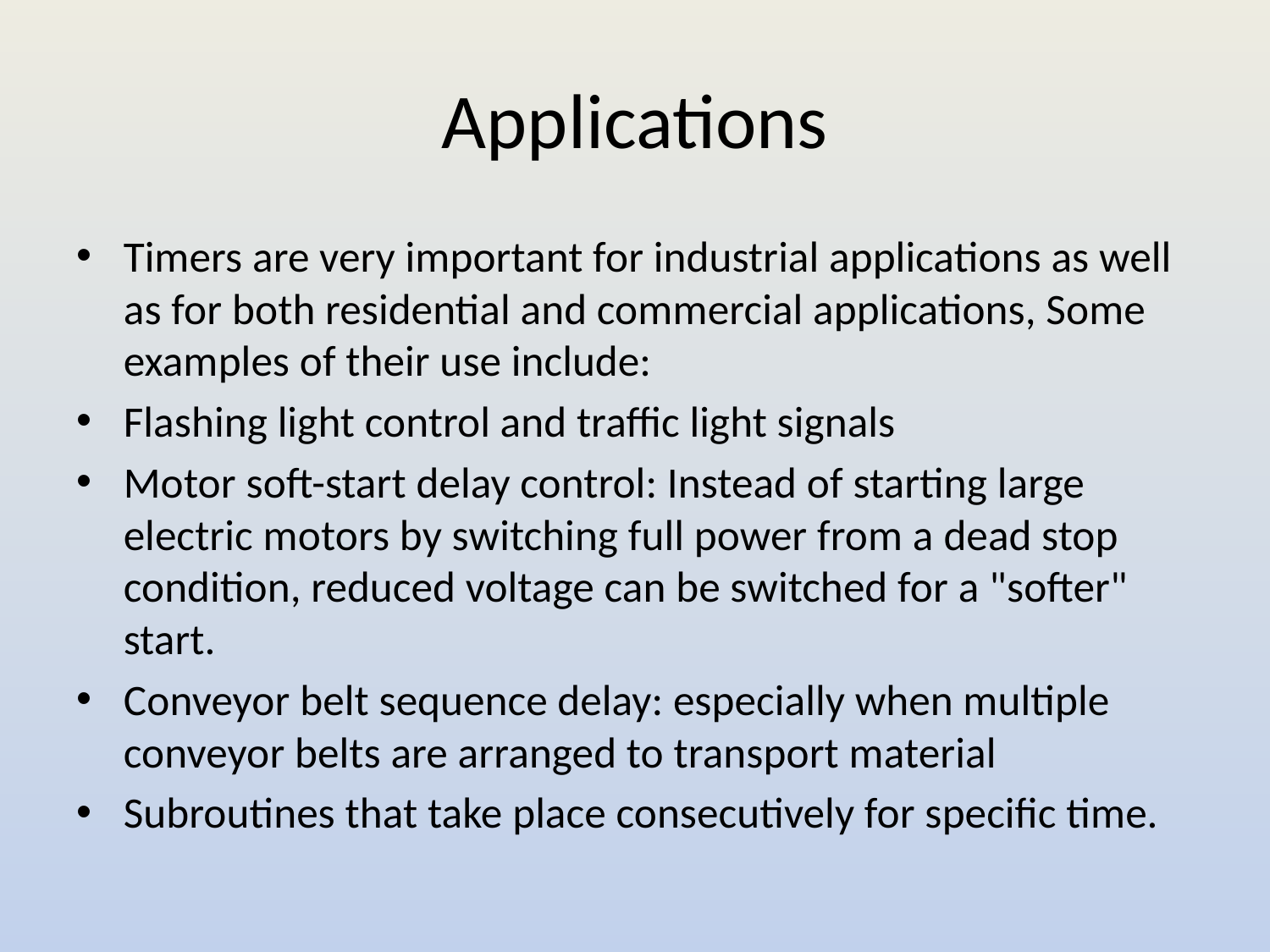

# Applications
Timers are very important for industrial applications as well as for both residential and commercial applications, Some examples of their use include:
Flashing light control and traffic light signals
Motor soft-start delay control: Instead of starting large electric motors by switching full power from a dead stop condition, reduced voltage can be switched for a "softer" start.
Conveyor belt sequence delay: especially when multiple conveyor belts are arranged to transport material
Subroutines that take place consecutively for specific time.